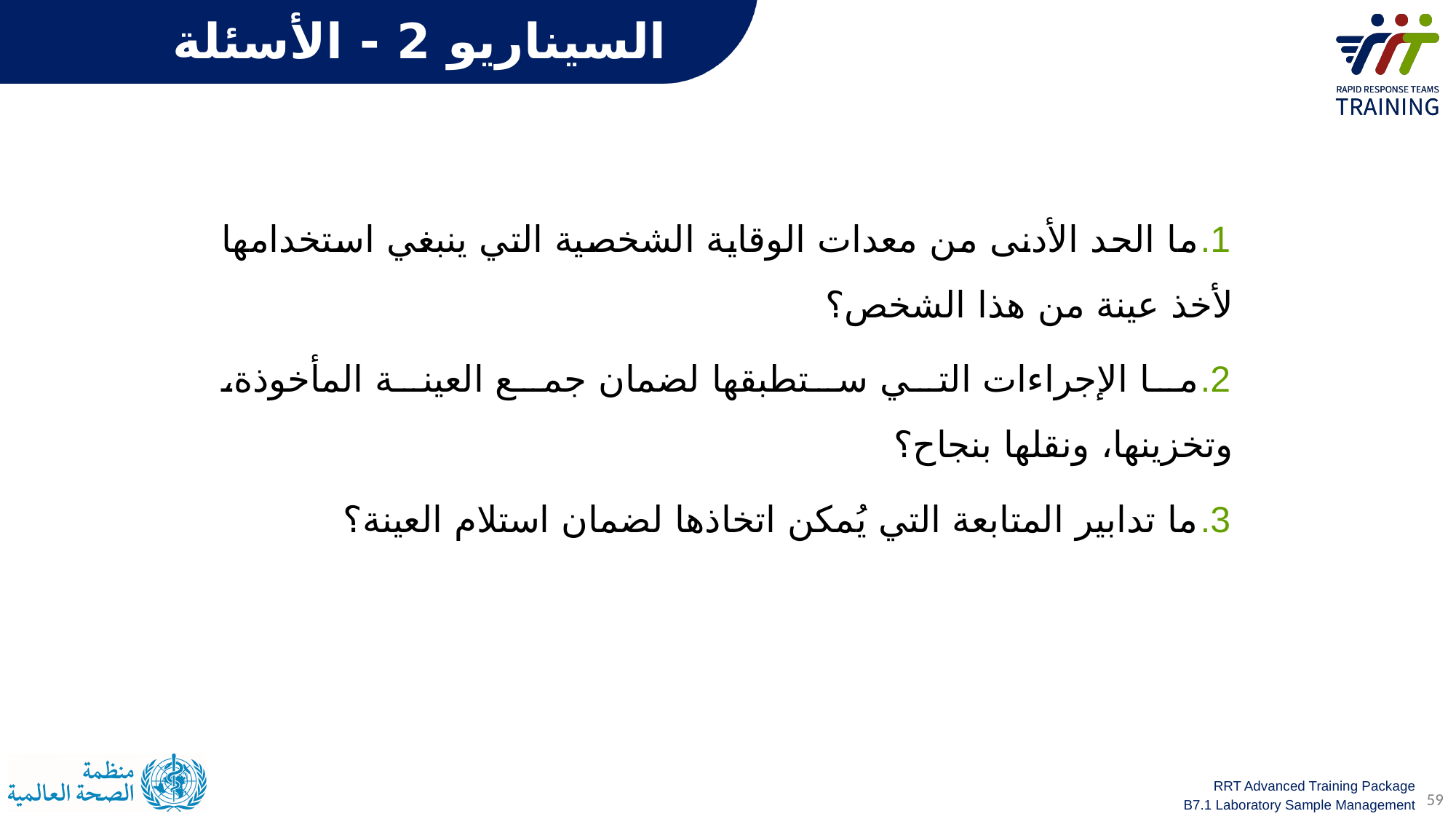

السيناريو 2 - الأسئلة
ما الحد الأدنى من معدات الوقاية الشخصية التي ينبغي استخدامها لأخذ عينة من هذا الشخص؟
ما الإجراءات التي ستطبقها لضمان جمع العينة المأخوذة، وتخزينها، ونقلها بنجاح؟
ما تدابير المتابعة التي يُمكن اتخاذها لضمان استلام العينة؟